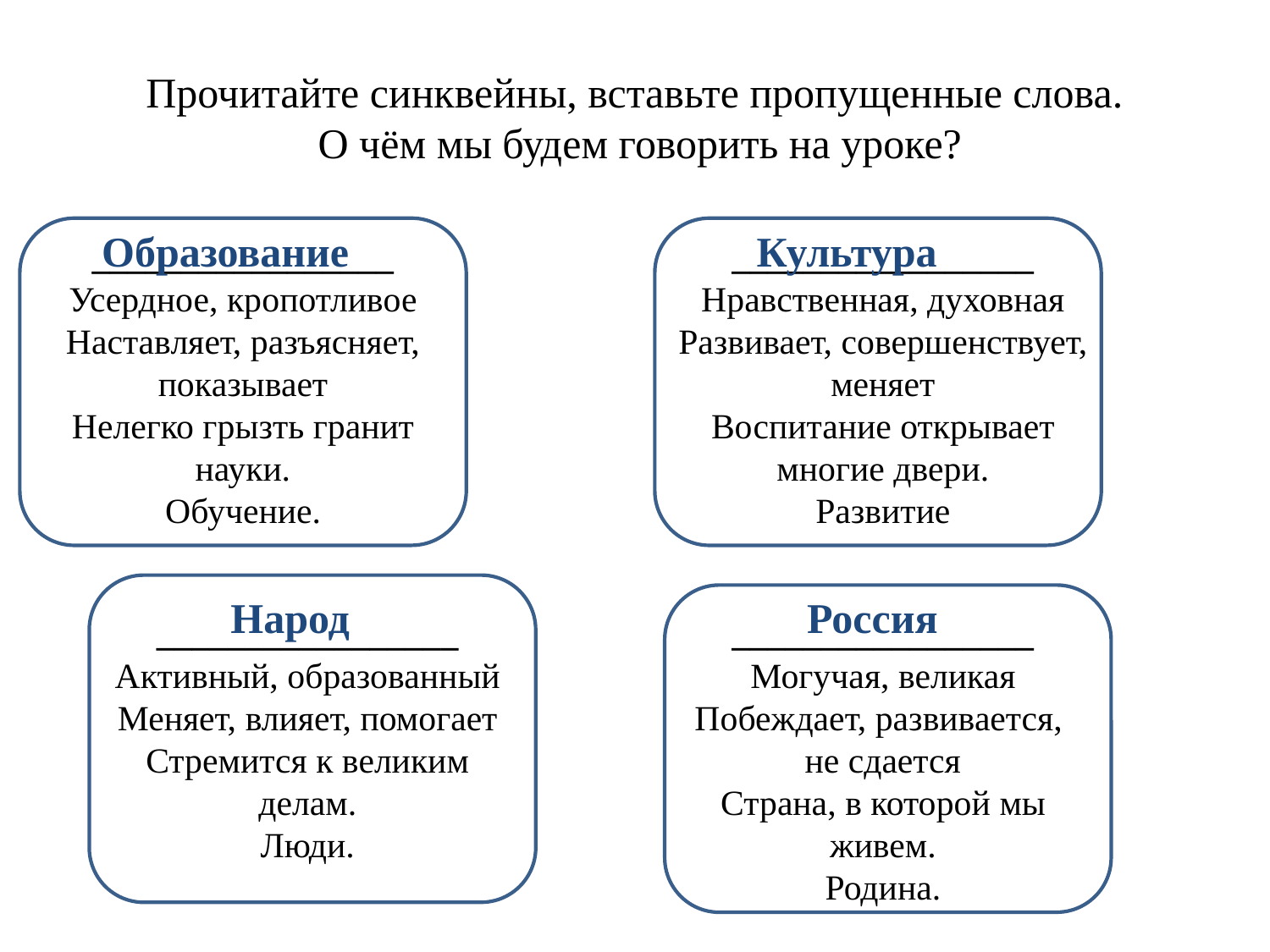

Прочитайте синквейны, вставьте пропущенные слова.
О чём мы будем говорить на уроке?

Образование

Культура
_________________
Усердное, кропотливое
Наставляет, разъясняет, показывает
Нелегко грызть гранит науки.
Обучение.
_________________
Нравственная, духовная
Развивает, совершенствует, меняет
Воспитание открывает многие двери.
Развитие

Народ

Россия
_________________
Активный, образованный
Меняет, влияет, помогает
Стремится к великим делам.
Люди.
_________________
Могучая, великая
Побеждает, развивается,
не сдается
Страна, в которой мы живем.
Родина.